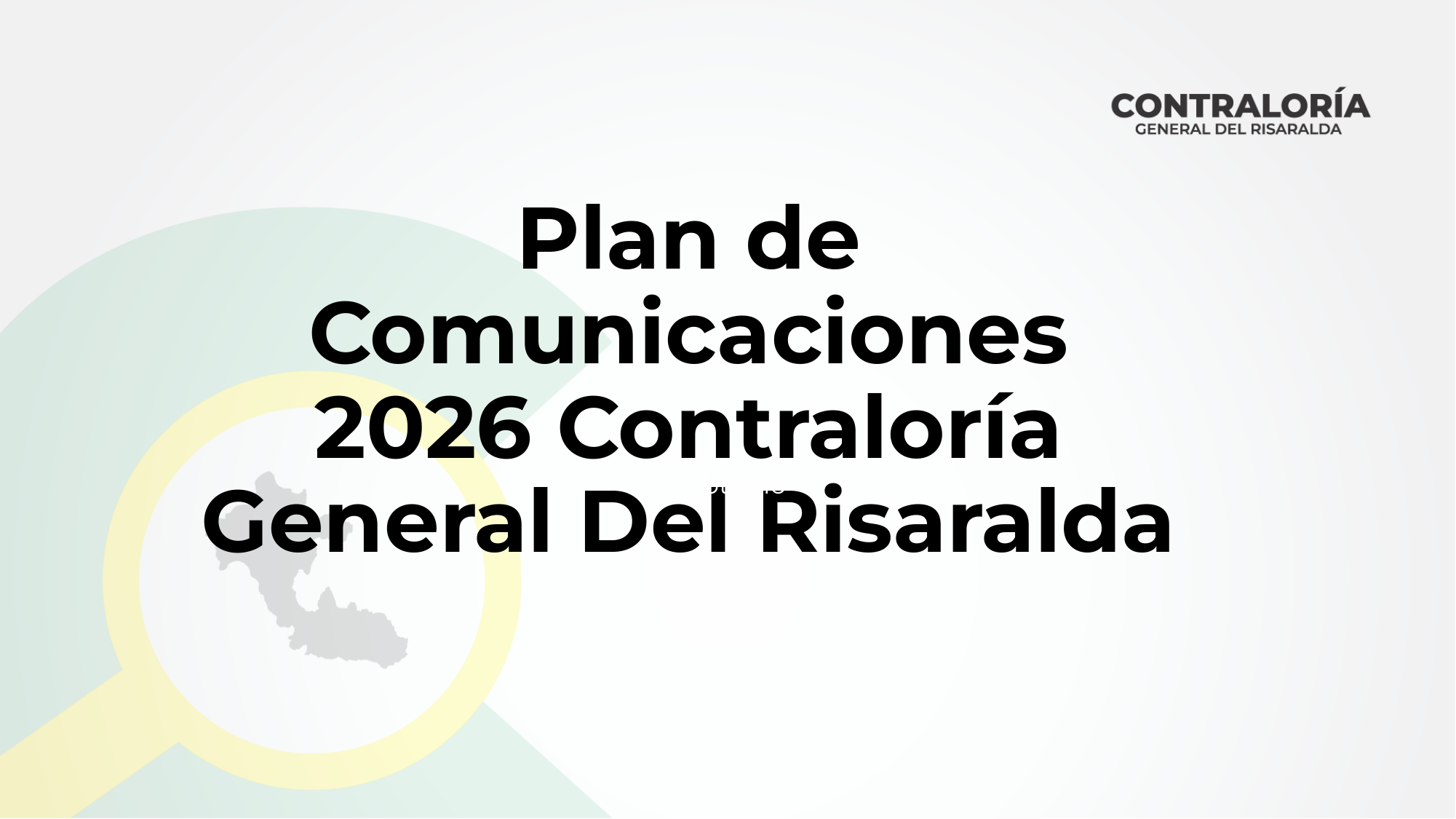

# Plan de Comunicaciones 2026 Contraloría General Del Risaralda
Subtitulo